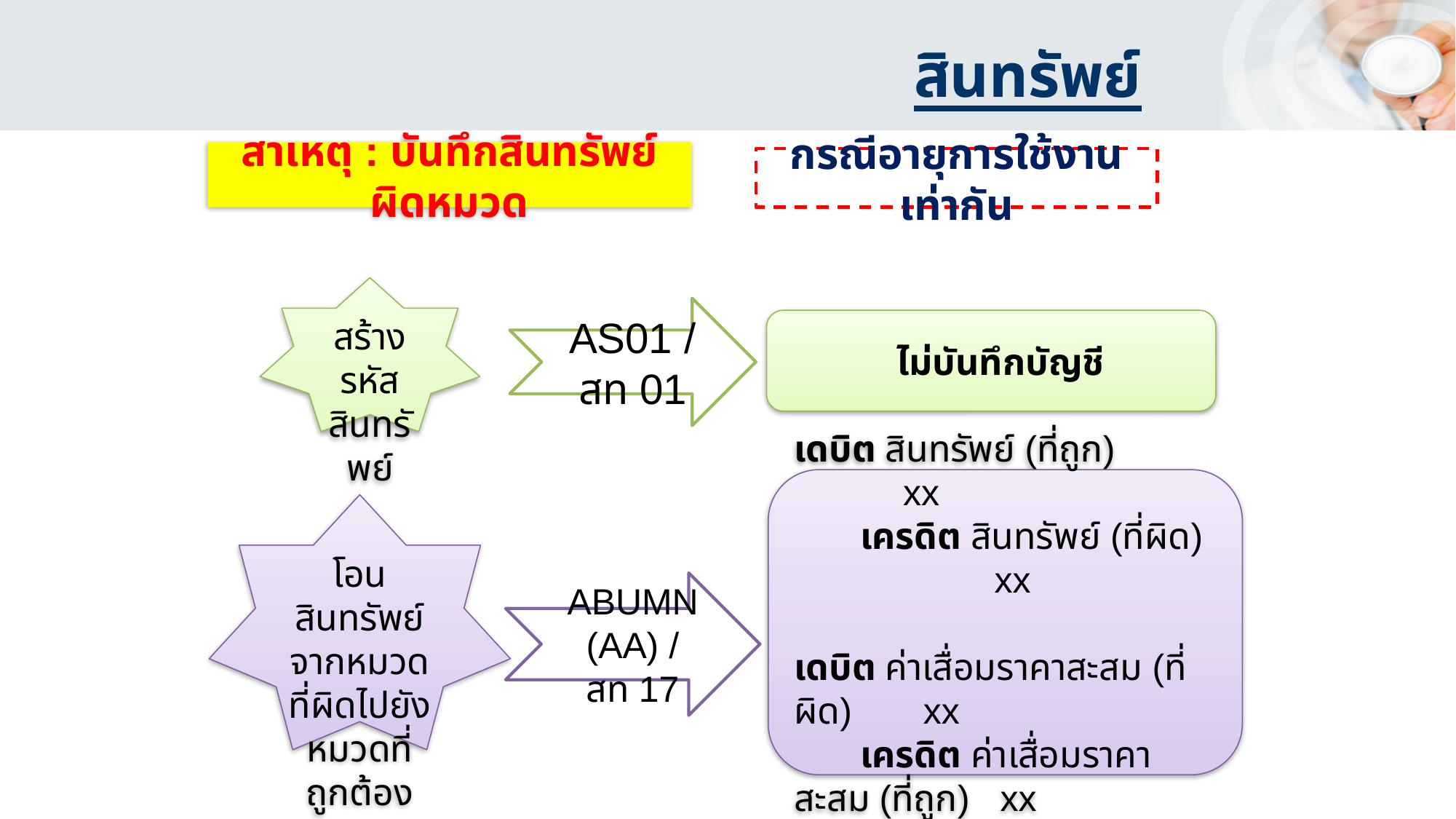

สินทรัพย์
สาเหตุ : บันทึกสินทรัพย์ผิดหมวด
กรณีอายุการใช้งานเท่ากัน
สร้างรหัสสินทรัพย์

AS01 / สท 01
  ไม่บันทึกบัญชี
เดบิต สินทรัพย์ (ที่ถูก)	     	xx
       เครดิต สินทรัพย์ (ที่ผิด)	         xx

เดบิต ค่าเสื่อมราคาสะสม (ที่ผิด) 	  xx
       เครดิต ค่าเสื่อมราคาสะสม (ที่ถูก)   xx
โอนสินทรัพย์จากหมวดที่ผิดไปยังหมวดที่ถูกต้อง
ABUMN (AA) /
สท 17